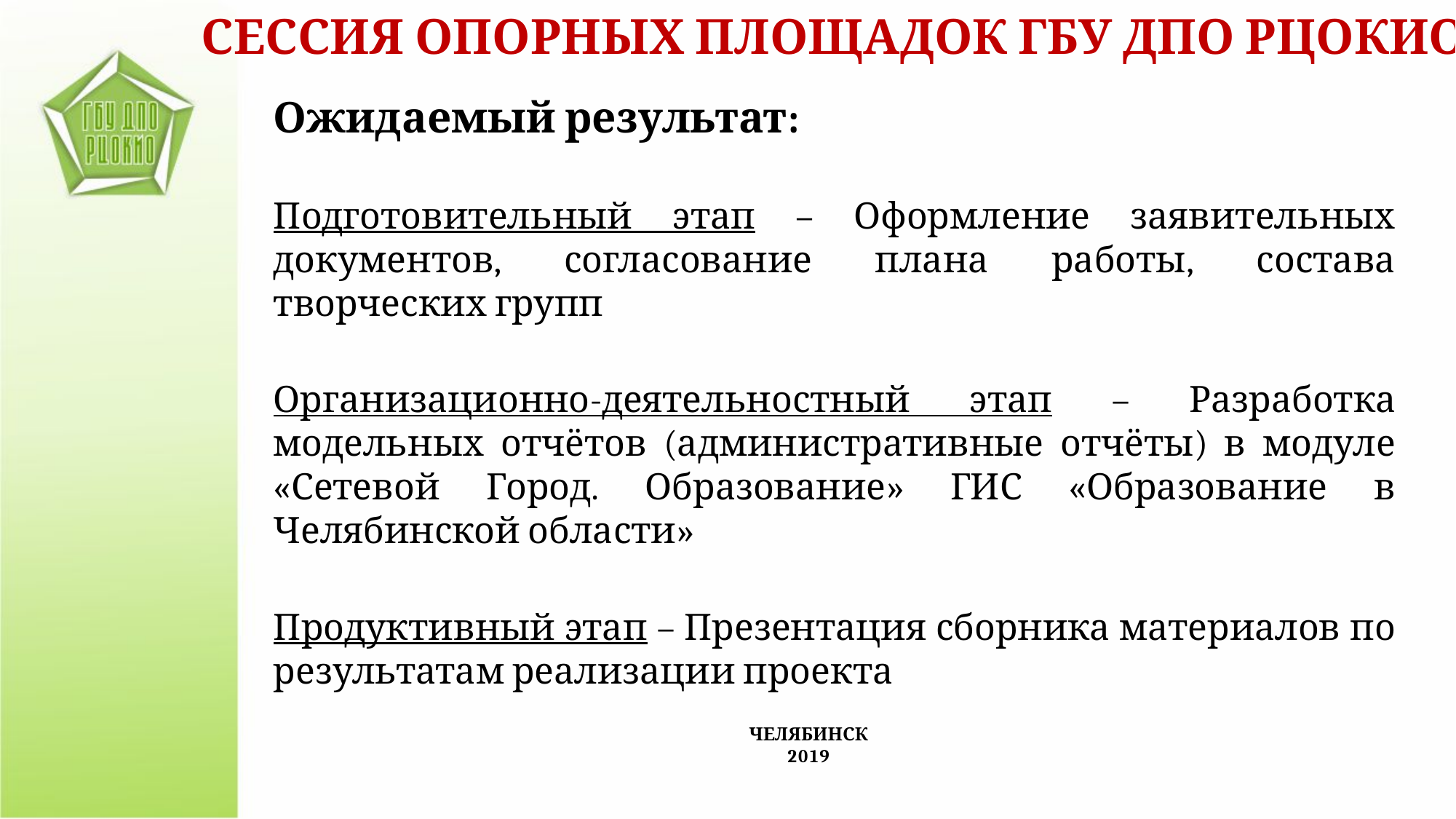

СЕССИЯ ОПОРНЫХ ПЛОЩАДОК ГБУ ДПО РЦОКИО
Ожидаемый результат:

Подготовительный этап – Оформление заявительных документов, согласование плана работы, состава творческих групп

Организационно-деятельностный этап – Разработка модельных отчётов (административные отчёты) в модуле «Сетевой Город. Образование» ГИС «Образование в Челябинской области»

Продуктивный этап – Презентация сборника материалов по результатам реализации проекта
ЧЕЛЯБИНСК
2019